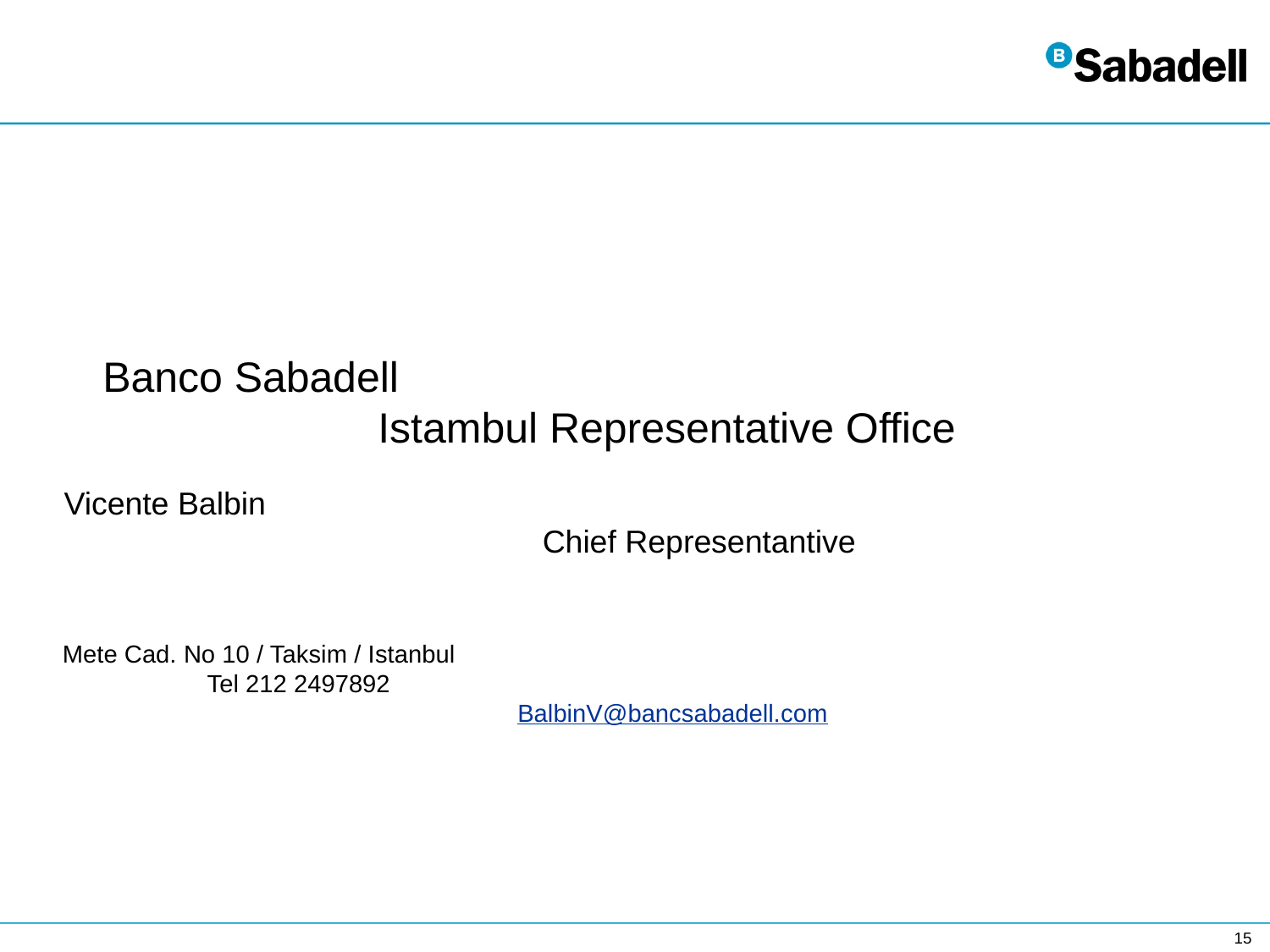

Banco Sabadell                                                                     Istambul Representative Office
Vicente Balbin                                                                                                                      Chief Representantive

Mete Cad. No 10 / Taksim / Istanbul                                                                                                                   Tel 212 2497892                                                                                                            BalbinV@bancsabadell.com
 15